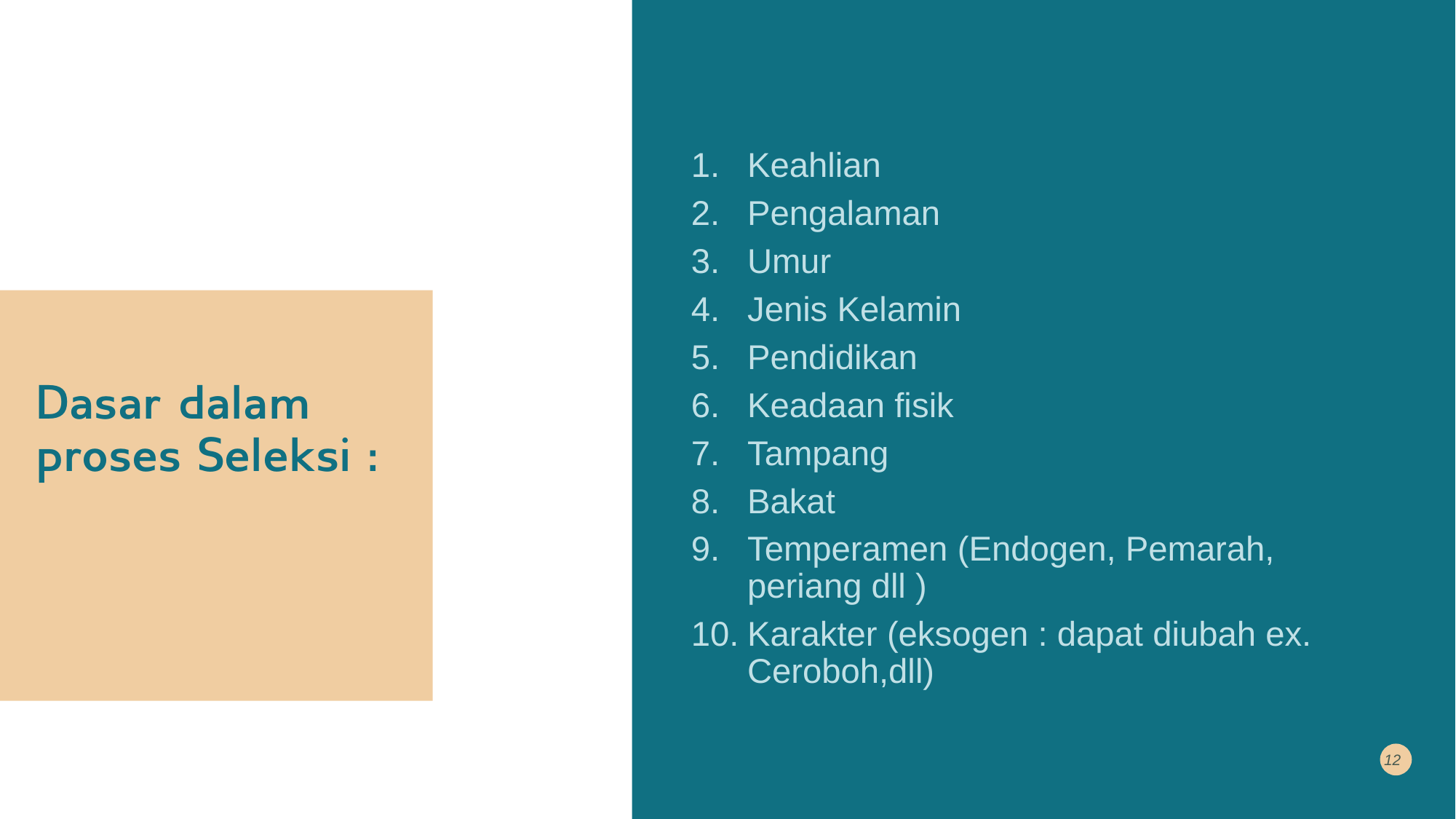

Keahlian
Pengalaman
Umur
Jenis Kelamin
Pendidikan
Keadaan fisik
Tampang
Bakat
Temperamen (Endogen, Pemarah, periang dll )
Karakter (eksogen : dapat diubah ex. Ceroboh,dll)
# Dasar dalam proses Seleksi :
12